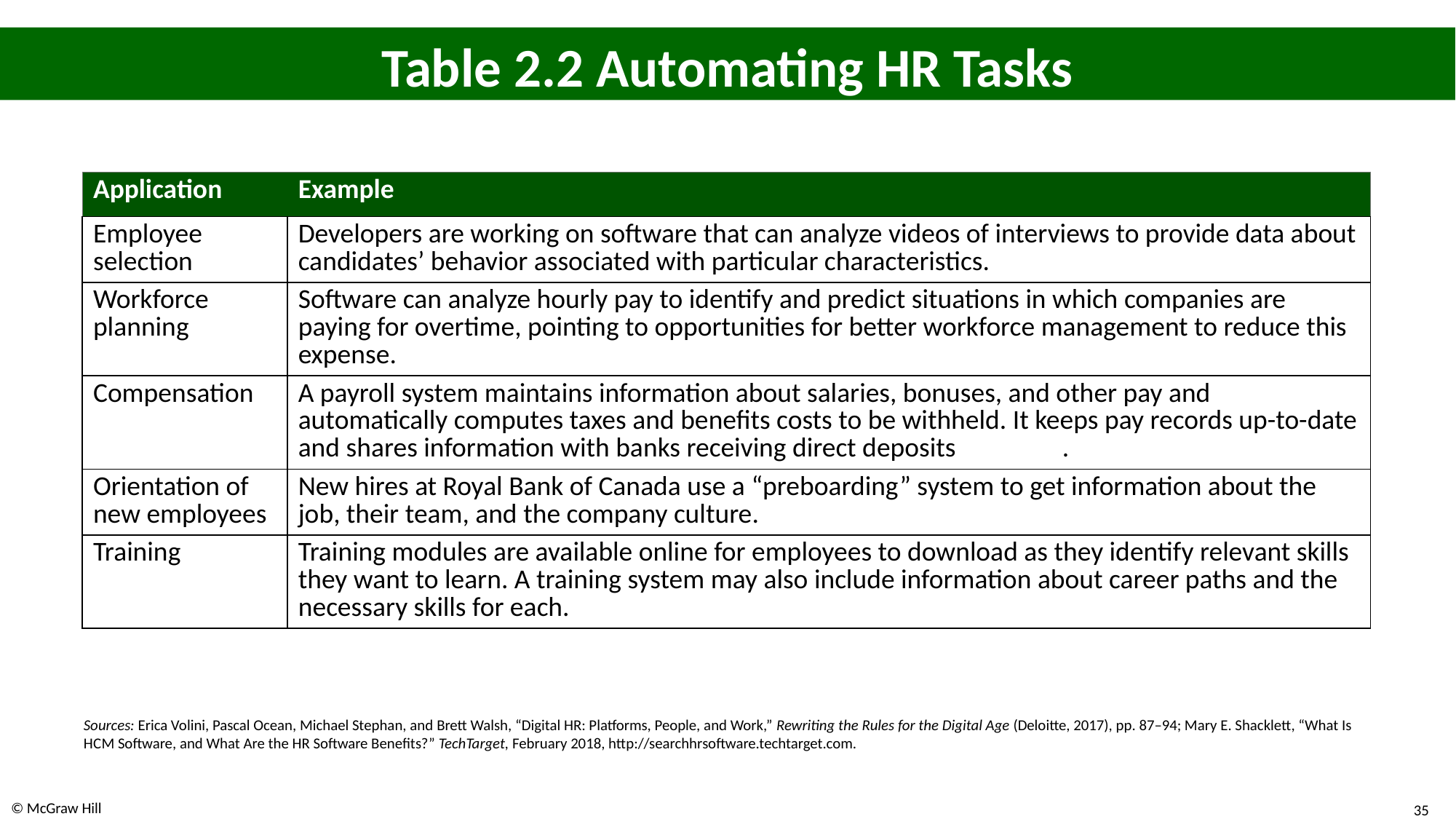

# Table 2.2 Automating HR Tasks
| Application | Example |
| --- | --- |
| Employee selection | Developers are working on software that can analyze videos of interviews to provide data about candidates’ behavior associated with particular characteristics. |
| Workforce planning | Software can analyze hourly pay to identify and predict situations in which companies are paying for overtime, pointing to opportunities for better workforce management to reduce this expense. |
| Compensation | A payroll system maintains information about salaries, bonuses, and other pay and automatically computes taxes and benefits costs to be withheld. It keeps pay records up-to-date and shares information with banks receiving direct deposits . |
| Orientation of new employees | New hires at Royal Bank of Canada use a “preboarding” system to get information about the job, their team, and the company culture. |
| Training | Training modules are available online for employees to download as they identify relevant skills they want to learn. A training system may also include information about career paths and the necessary skills for each. |
Sources: Erica Volini, Pascal Ocean, Michael Stephan, and Brett Walsh, “Digital HR: Platforms, People, and Work,” Rewriting the Rules for the Digital Age (Deloitte, 2017), pp. 87–94; Mary E. Shacklett, “What Is H C M Software, and What Are the HR Software Benefits?” TechTarget, February 2018, http://searchhrsoftware.techtarget.com.